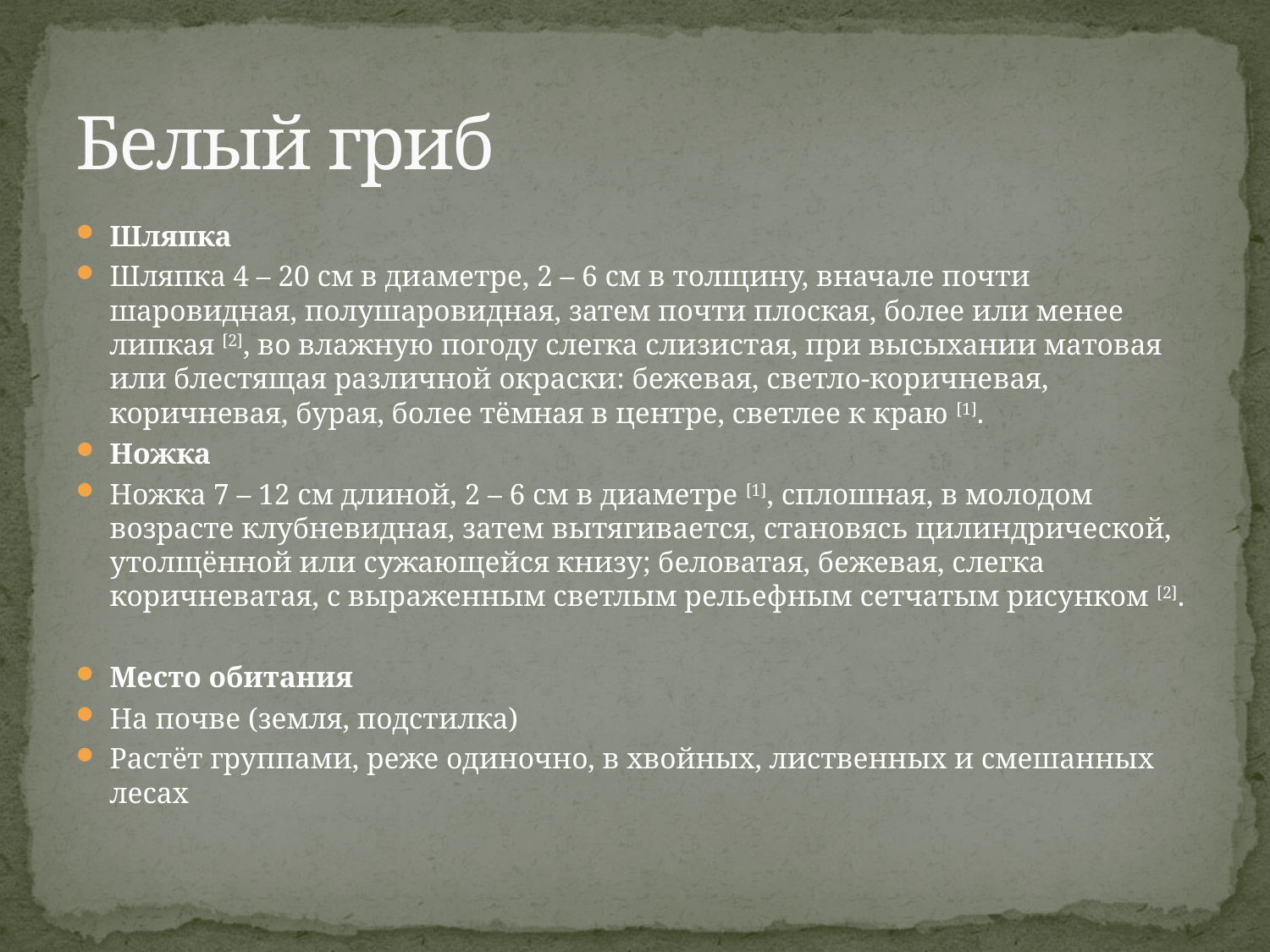

# Белый гриб
Шляпка
Шляпка 4 – 20 см в диаметре, 2 – 6 см в толщину, вначале почти шаровидная, полушаровидная, затем почти плоская, более или менее липкая [2], во влажную погоду слегка слизистая, при высыхании матовая или блестящая различной окраски: бежевая, светло-коричневая, коричневая, бурая, более тёмная в центре, светлее к краю [1].
Ножка
Ножка 7 – 12 см длиной, 2 – 6 см в диаметре [1], сплошная, в молодом возрасте клубневидная, затем вытягивается, становясь цилиндрической, утолщённой или сужающейся книзу; беловатая, бежевая, слегка коричневатая, с выраженным светлым рельефным сетчатым рисунком [2].

Место обитания
На почве (земля, подстилка)
Растёт группами, реже одиночно, в хвойных, лиственных и смешанных лесах